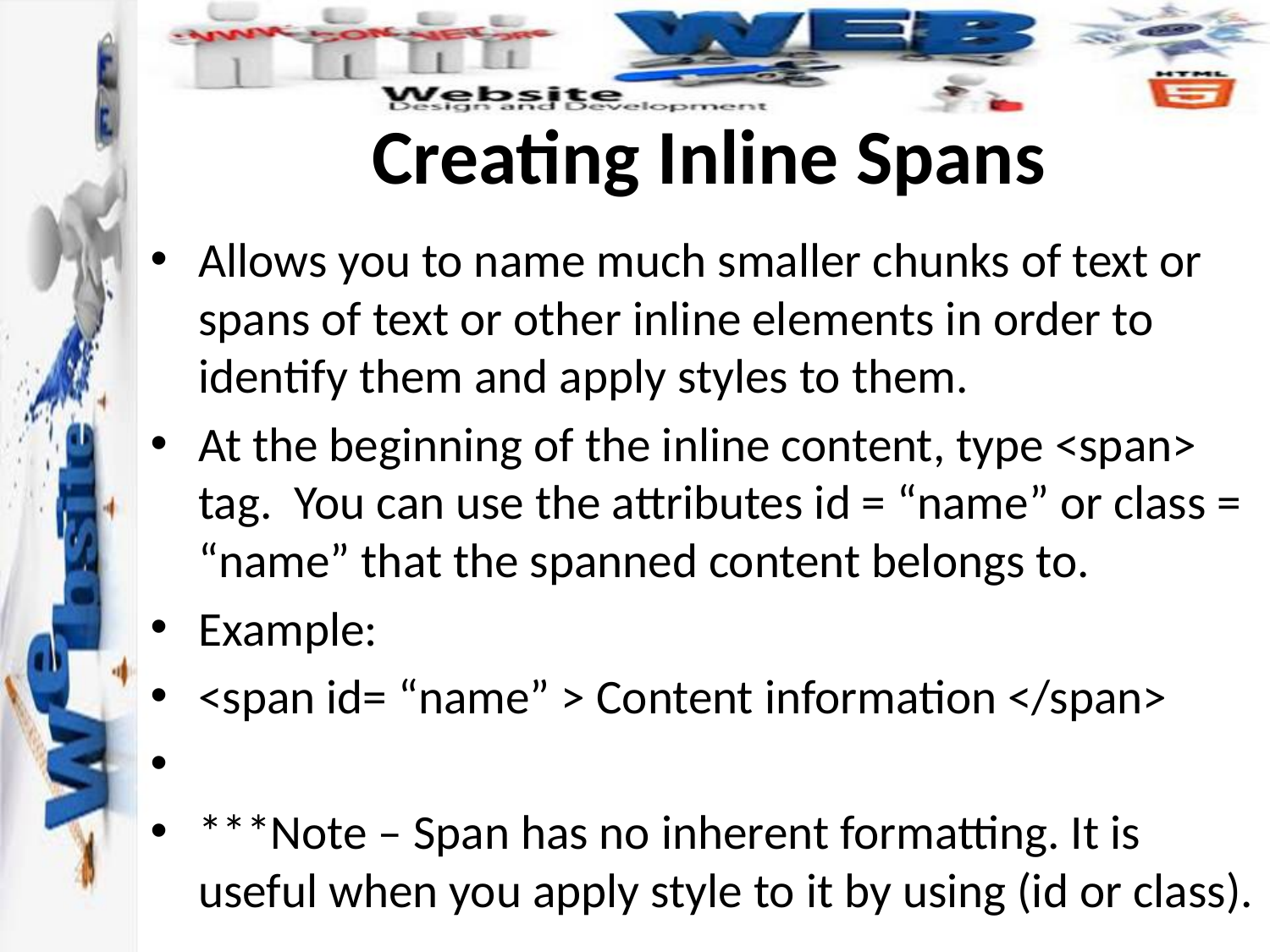

# Creating Inline Spans
Allows you to name much smaller chunks of text or spans of text or other inline elements in order to identify them and apply styles to them.
At the beginning of the inline content, type <span> tag.  You can use the attributes id = “name” or class = “name” that the spanned content belongs to.
Example:
<span id= “name” > Content information </span>

***Note – Span has no inherent formatting. It is useful when you apply style to it by using (id or class).